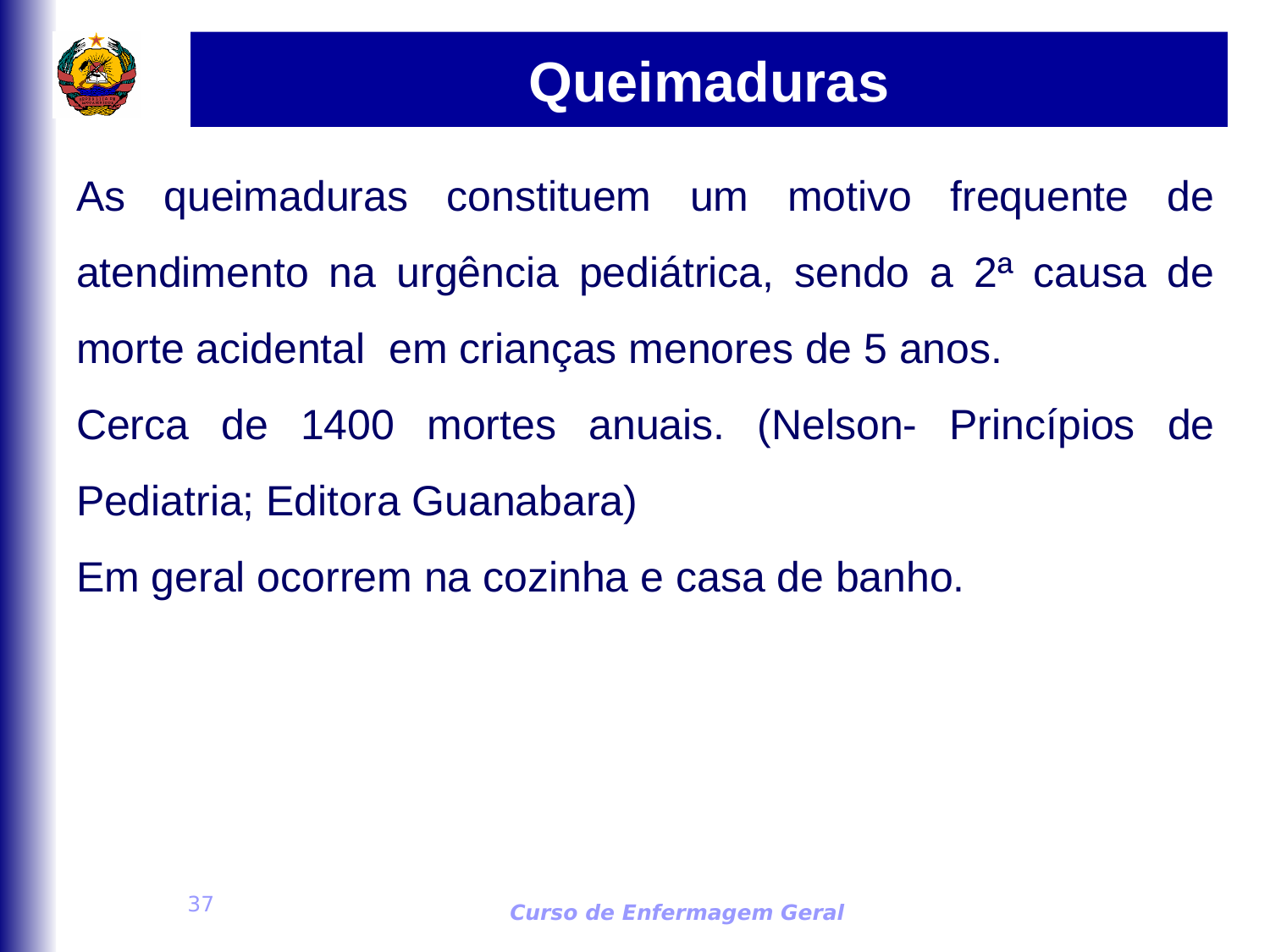

# Queimaduras
As queimaduras constituem um motivo frequente de atendimento na urgência pediátrica, sendo a 2ª causa de morte acidental  em crianças menores de 5 anos.
Cerca de 1400 mortes anuais. (Nelson- Princípios de Pediatria; Editora Guanabara)
Em geral ocorrem na cozinha e casa de banho.

37
Curso de Enfermagem Geral